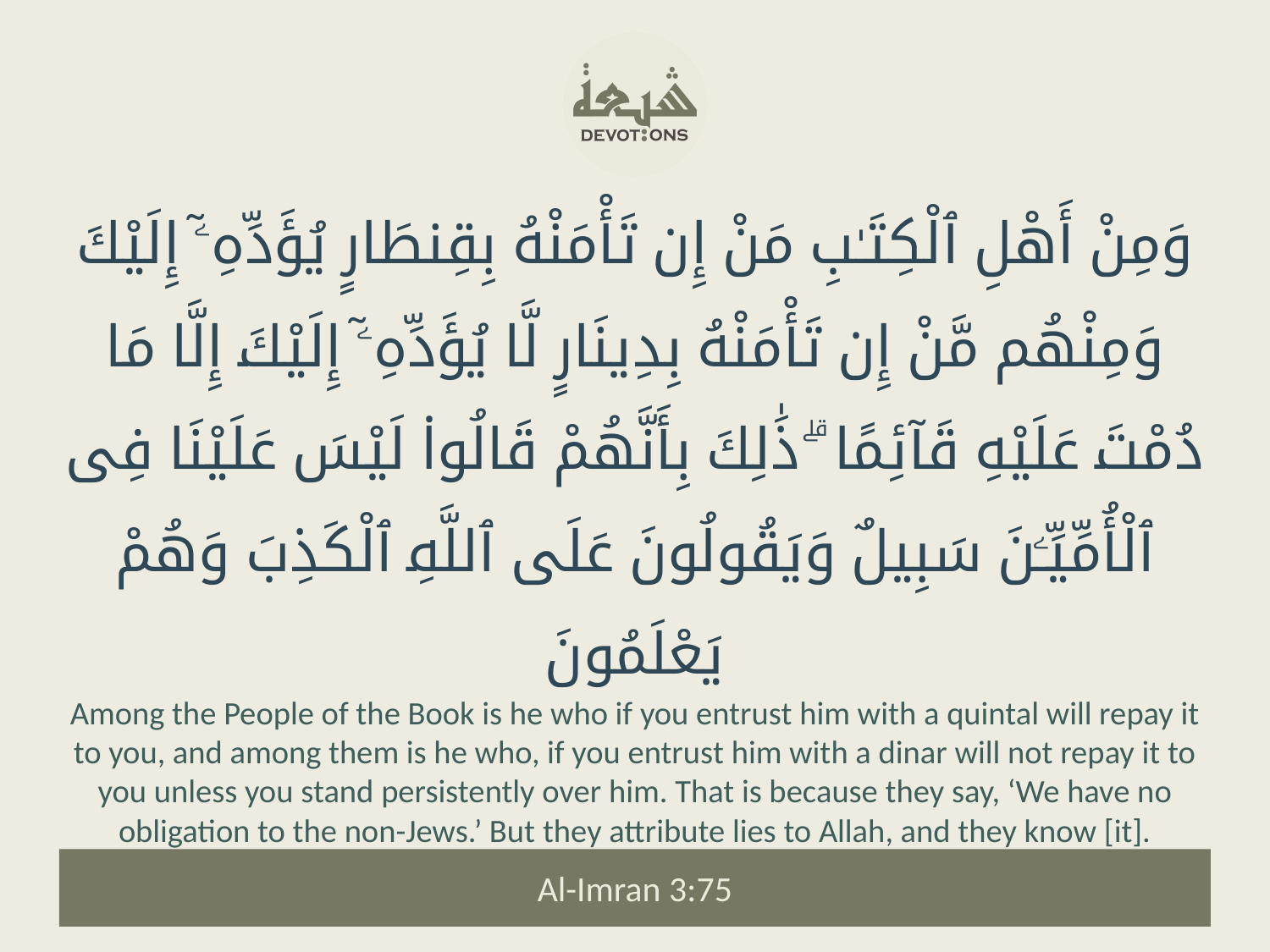

وَمِنْ أَهْلِ ٱلْكِتَـٰبِ مَنْ إِن تَأْمَنْهُ بِقِنطَارٍ يُؤَدِّهِۦٓ إِلَيْكَ وَمِنْهُم مَّنْ إِن تَأْمَنْهُ بِدِينَارٍ لَّا يُؤَدِّهِۦٓ إِلَيْكَ إِلَّا مَا دُمْتَ عَلَيْهِ قَآئِمًا ۗ ذَٰلِكَ بِأَنَّهُمْ قَالُوا۟ لَيْسَ عَلَيْنَا فِى ٱلْأُمِّيِّـۧنَ سَبِيلٌ وَيَقُولُونَ عَلَى ٱللَّهِ ٱلْكَذِبَ وَهُمْ يَعْلَمُونَ
Among the People of the Book is he who if you entrust him with a quintal will repay it to you, and among them is he who, if you entrust him with a dinar will not repay it to you unless you stand persistently over him. That is because they say, ‘We have no obligation to the non-Jews.’ But they attribute lies to Allah, and they know [it].
Al-Imran 3:75